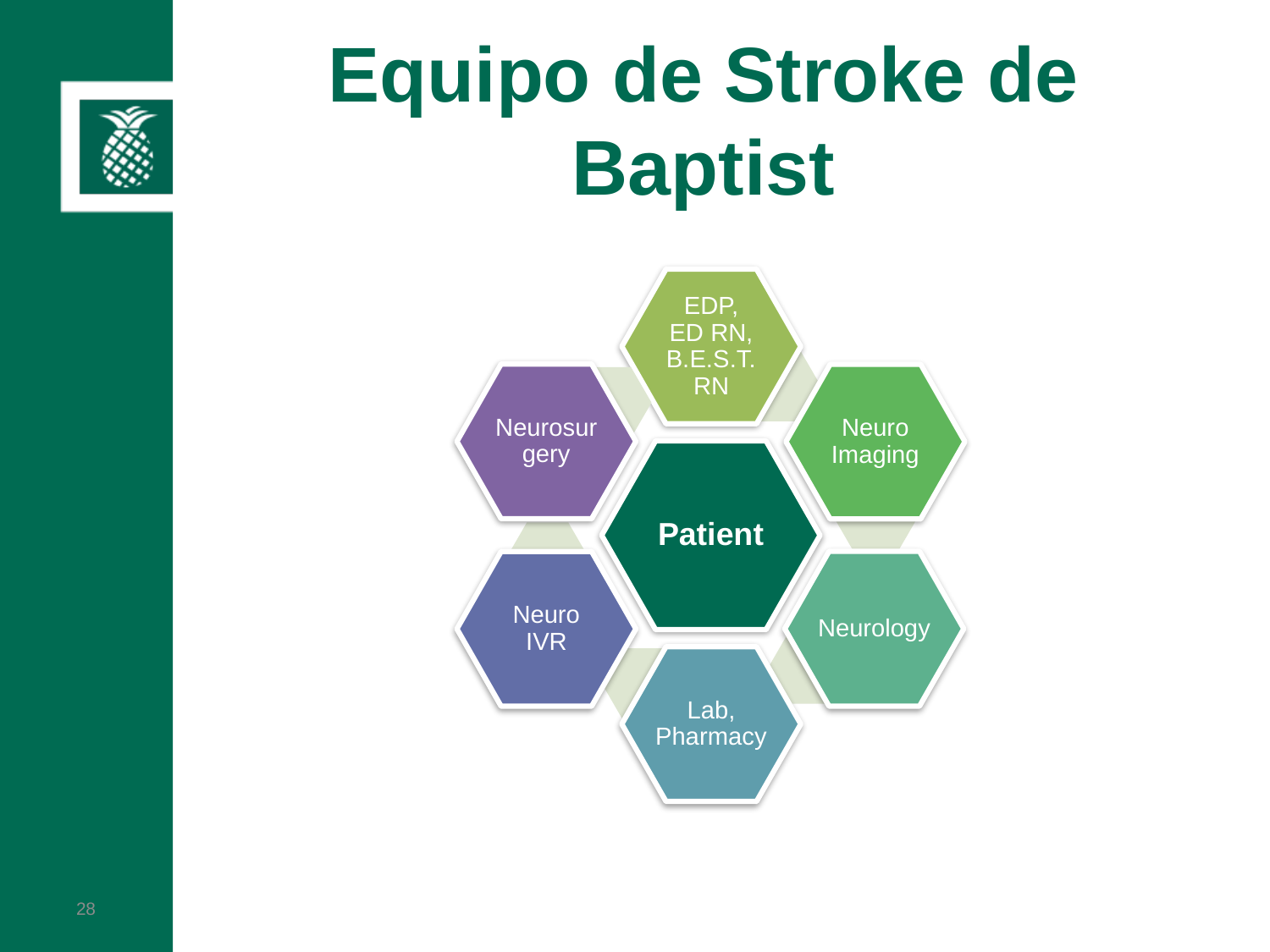

# Equipo de Stroke de Baptist
Patient
EDP,
ED RN, B.E.S.T. RN
Neuro
Imaging
Neurology
Lab, Pharmacy
Neuro IVR
Neurosurgery

28